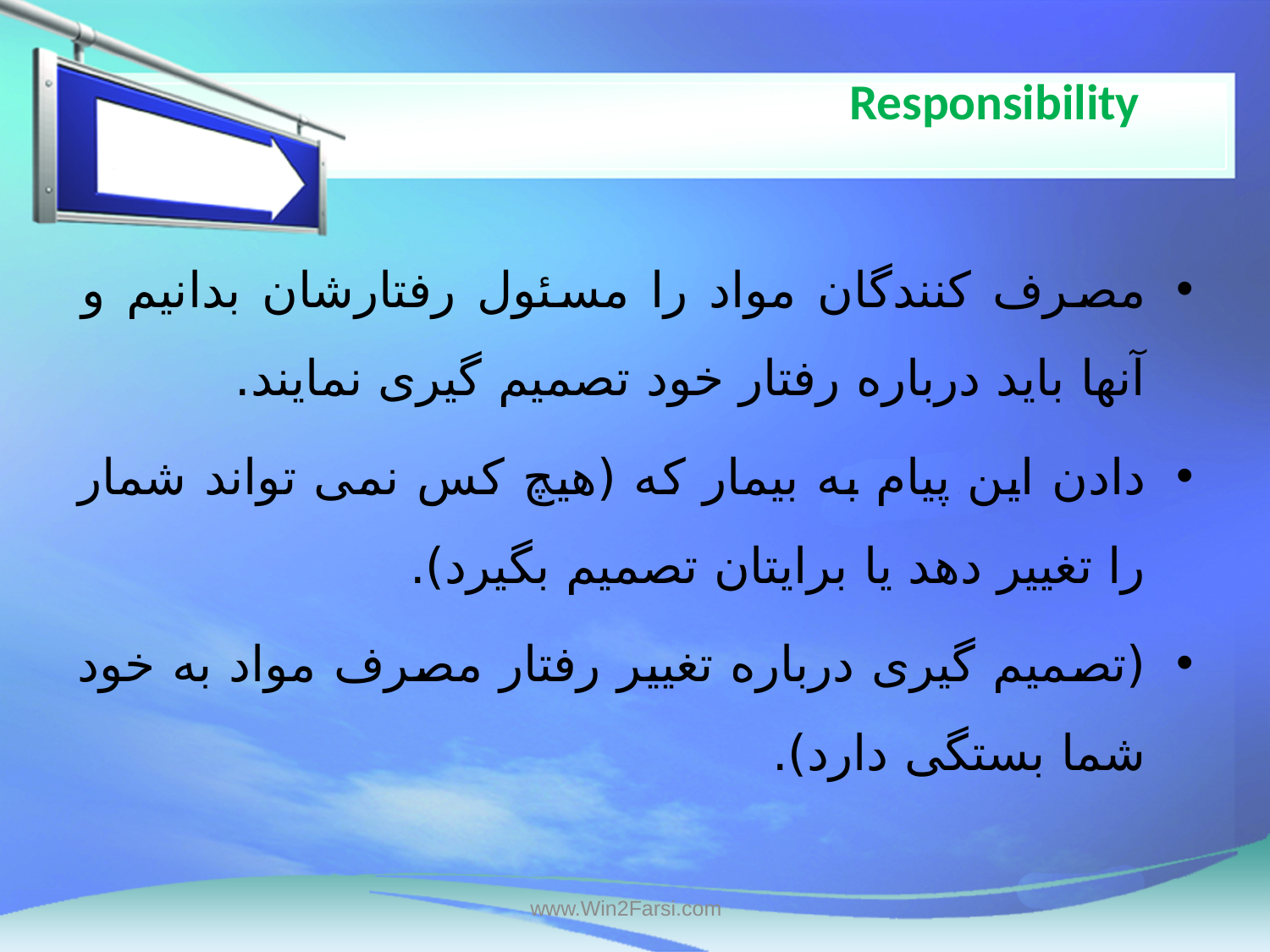

# Responsibility
مصرف کنندگان مواد را مسئول رفتارشان بدانیم و آنها باید درباره رفتار خود تصمیم گیری نمایند.
دادن این پیام به بیمار که (هیچ کس نمی تواند شمار را تغییر دهد یا برایتان تصمیم بگیرد).
(تصمیم گیری درباره تغییر رفتار مصرف مواد به خود شما بستگی دارد).
www.Win2Farsi.com